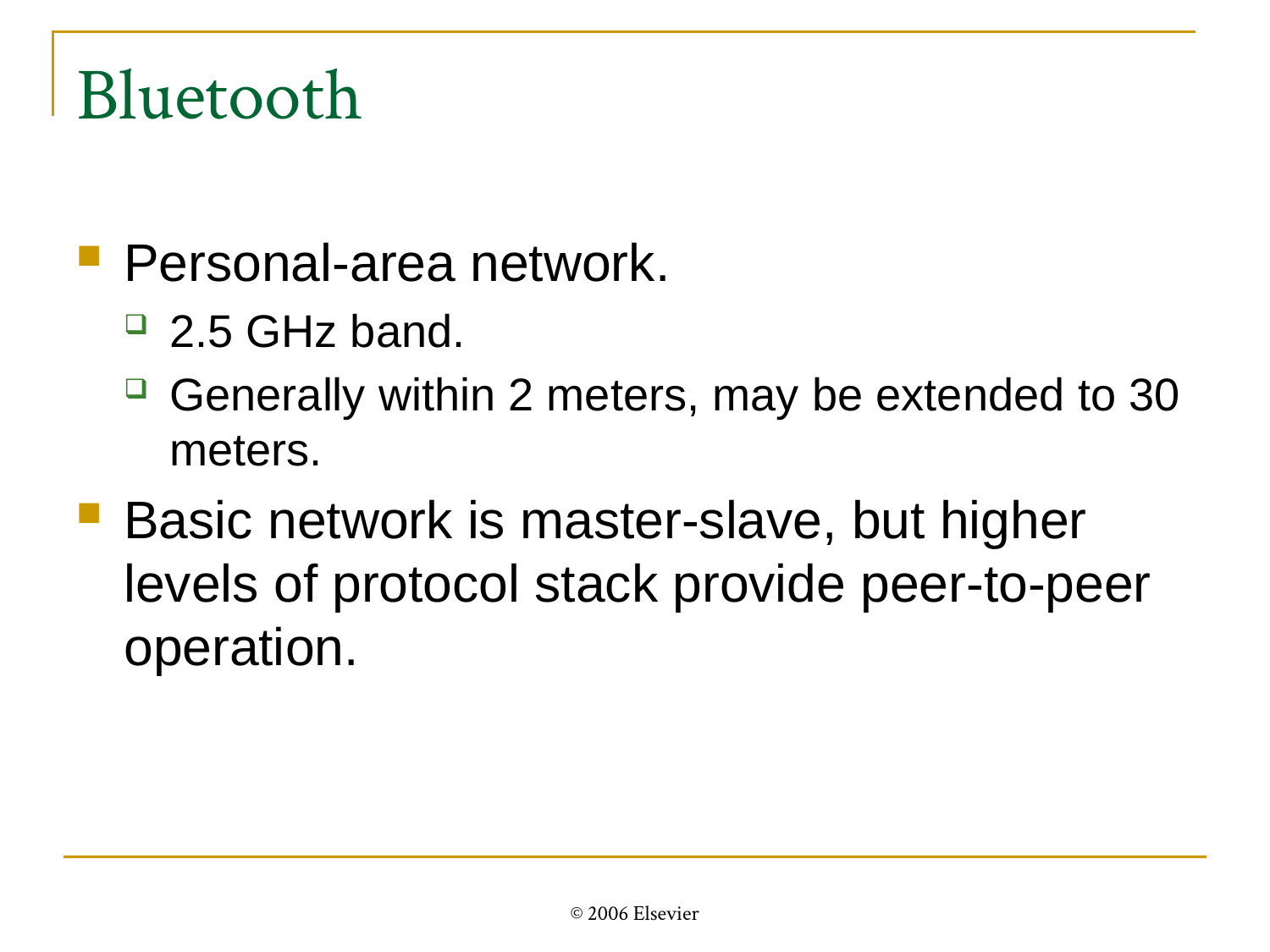

# Bluetooth
Personal-area network.
2.5 GHz band.
Generally within 2 meters, may be extended to 30 meters.
Basic network is master-slave, but higher levels of protocol stack provide peer-to-peer operation.
© 2006 Elsevier